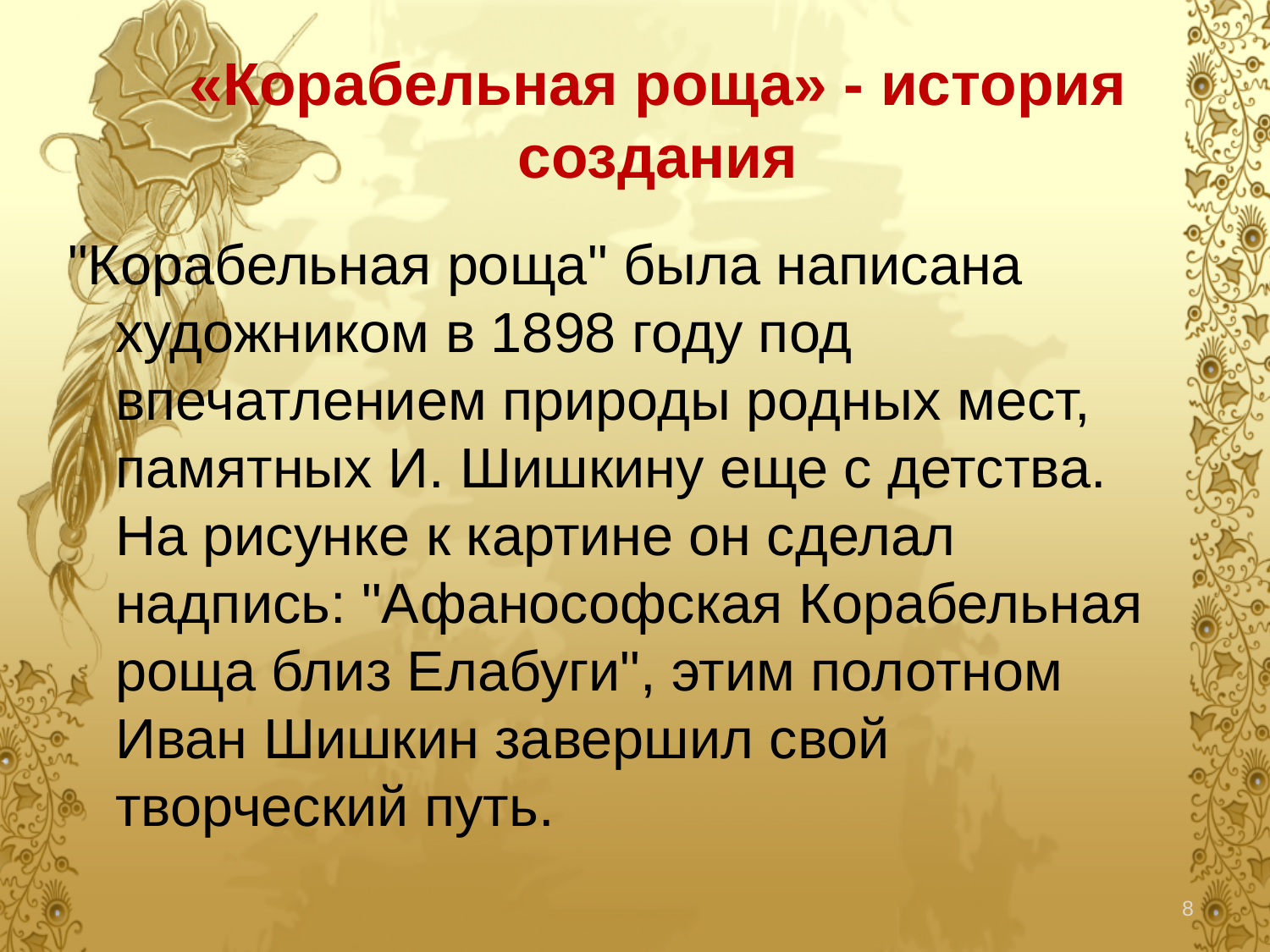

# «Корабельная роща» - история создания
"Корабельная роща" была написана художником в 1898 году под впечатлением природы родных мест, памятных И. Шишкину еще с детства. На рисунке к картине он сделал надпись: "Афанософская Корабельная роща близ Елабуги", этим полотном Иван Шишкин завершил свой творческий путь.

8